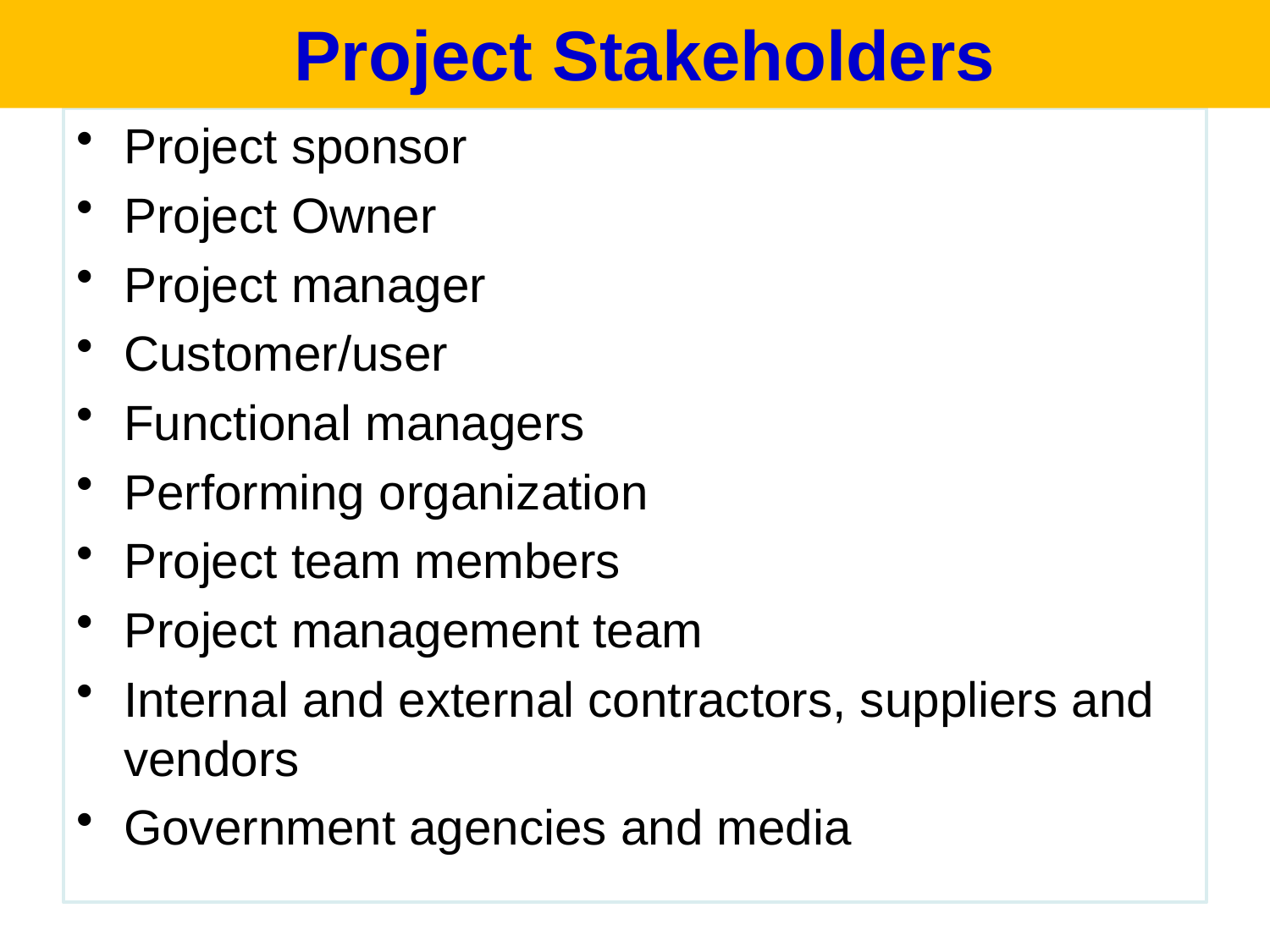

Project Stakeholders
Project sponsor
Project Owner
Project manager
Customer/user
Functional managers
Performing organization
Project team members
Project management team
Internal and external contractors, suppliers and vendors
Government agencies and media